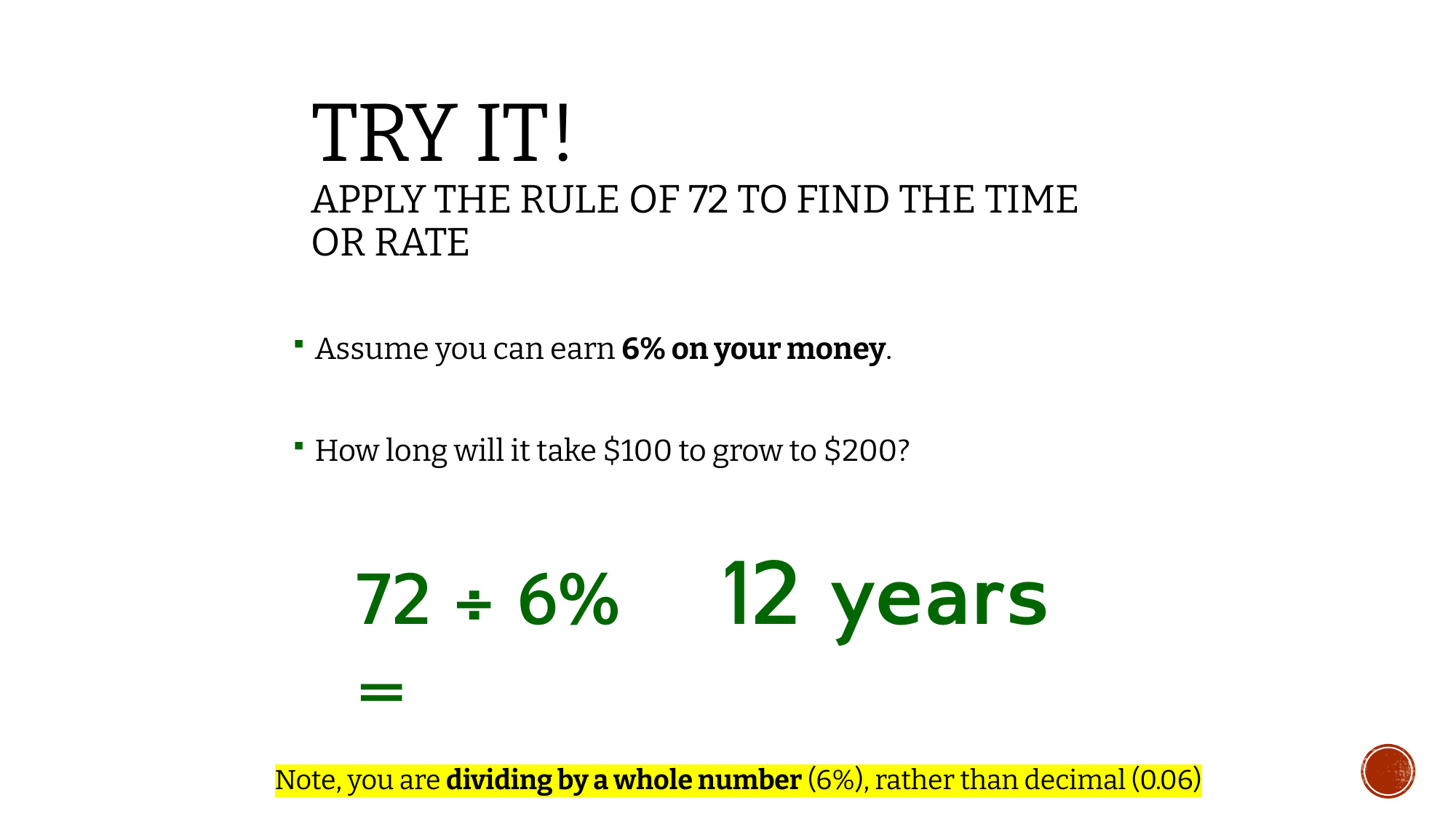

# Try It! Apply the Rule of 72 to Find the Time or Rate
Assume you can earn 6% on your money.

How long will it take $100 to grow to $200?

12 years
72 ÷ 6% =
Note, you are dividing by a whole number (6%), rather than decimal (0.06)